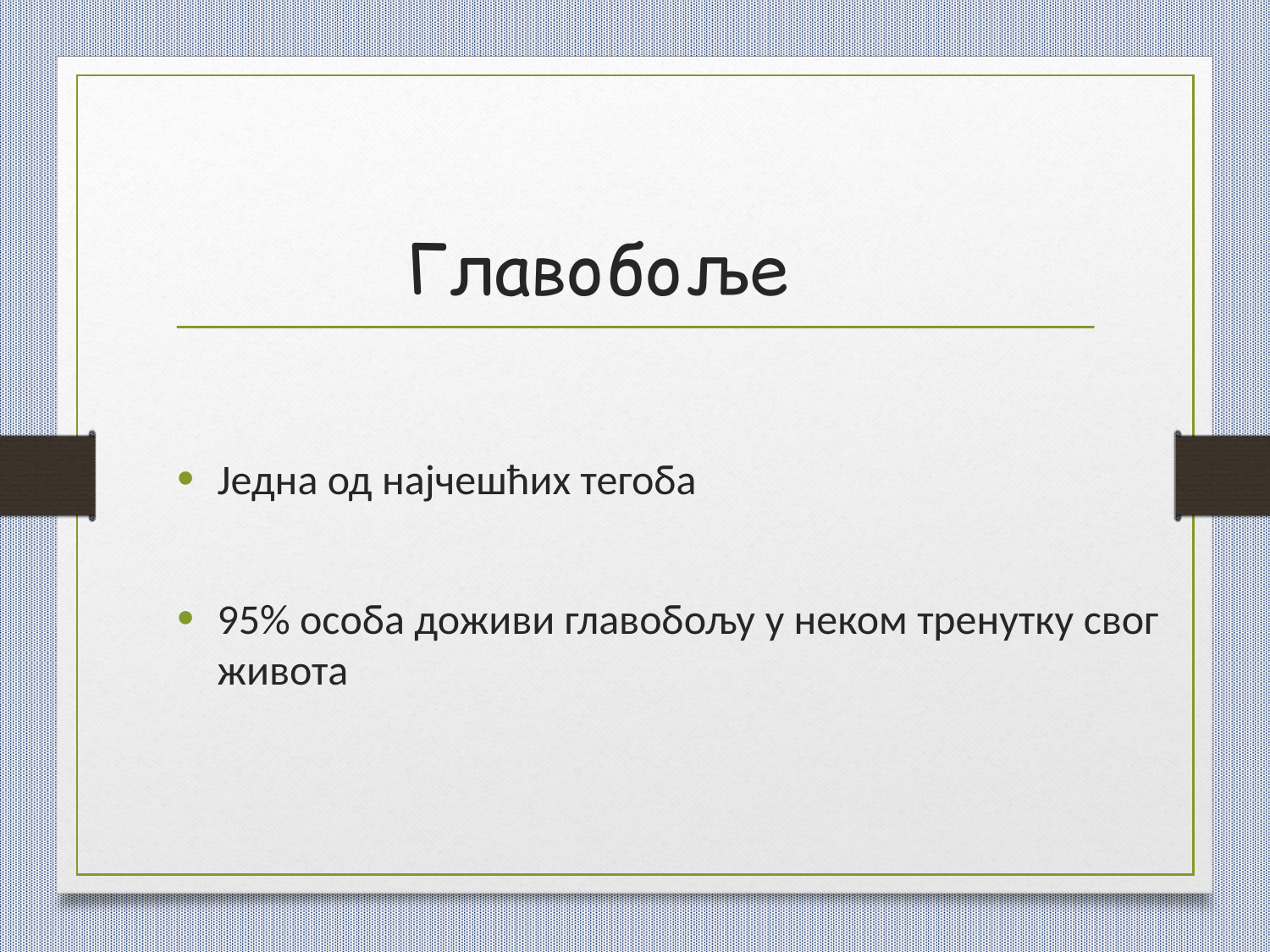

# Главобоље

Једна од најчешћих тегоба

95% особа доживи главобољу у неком тренутку свог живота